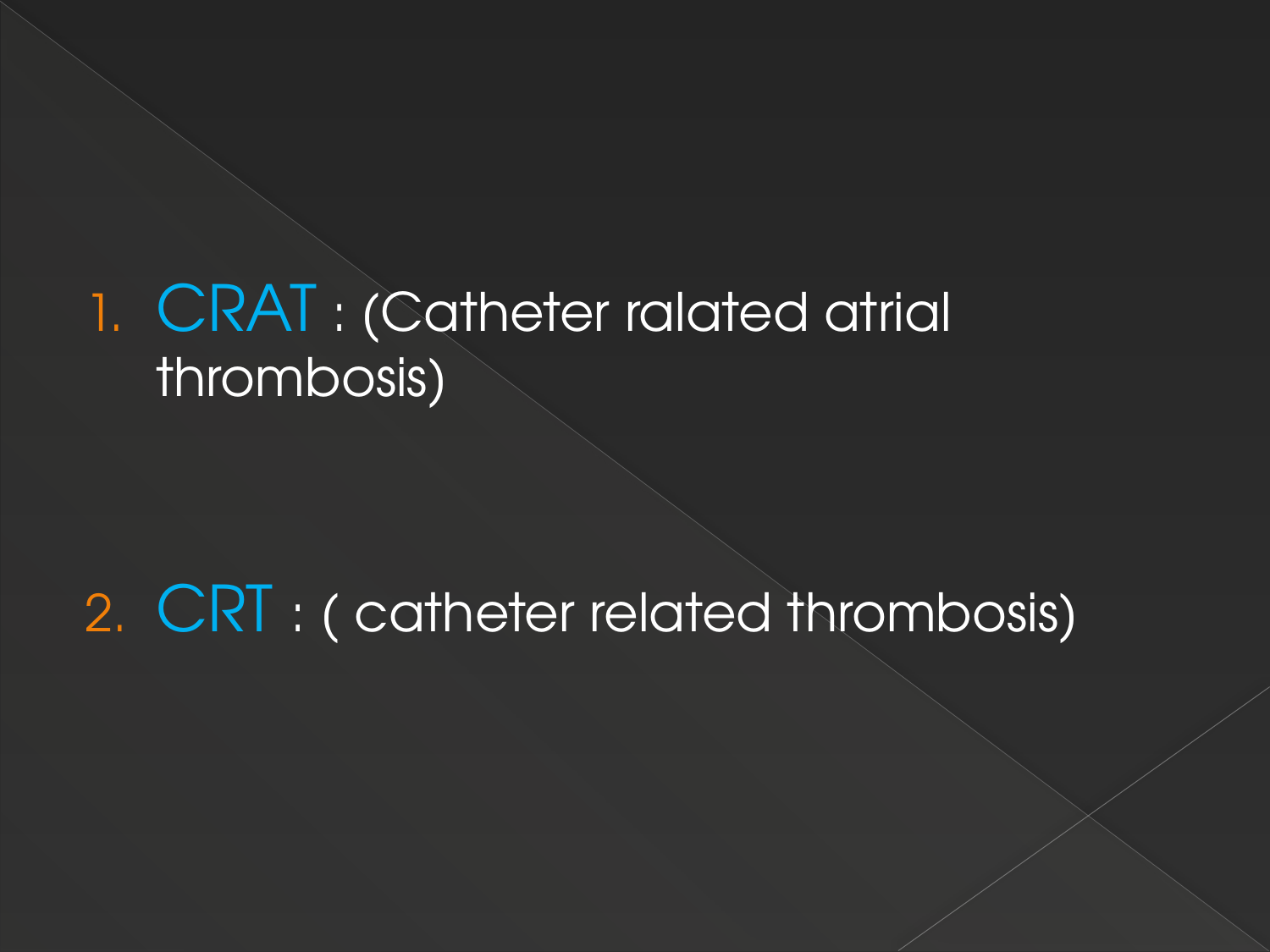

#
CRAT : (Catheter ralated atrial thrombosis)

CRT : ( catheter related thrombosis)